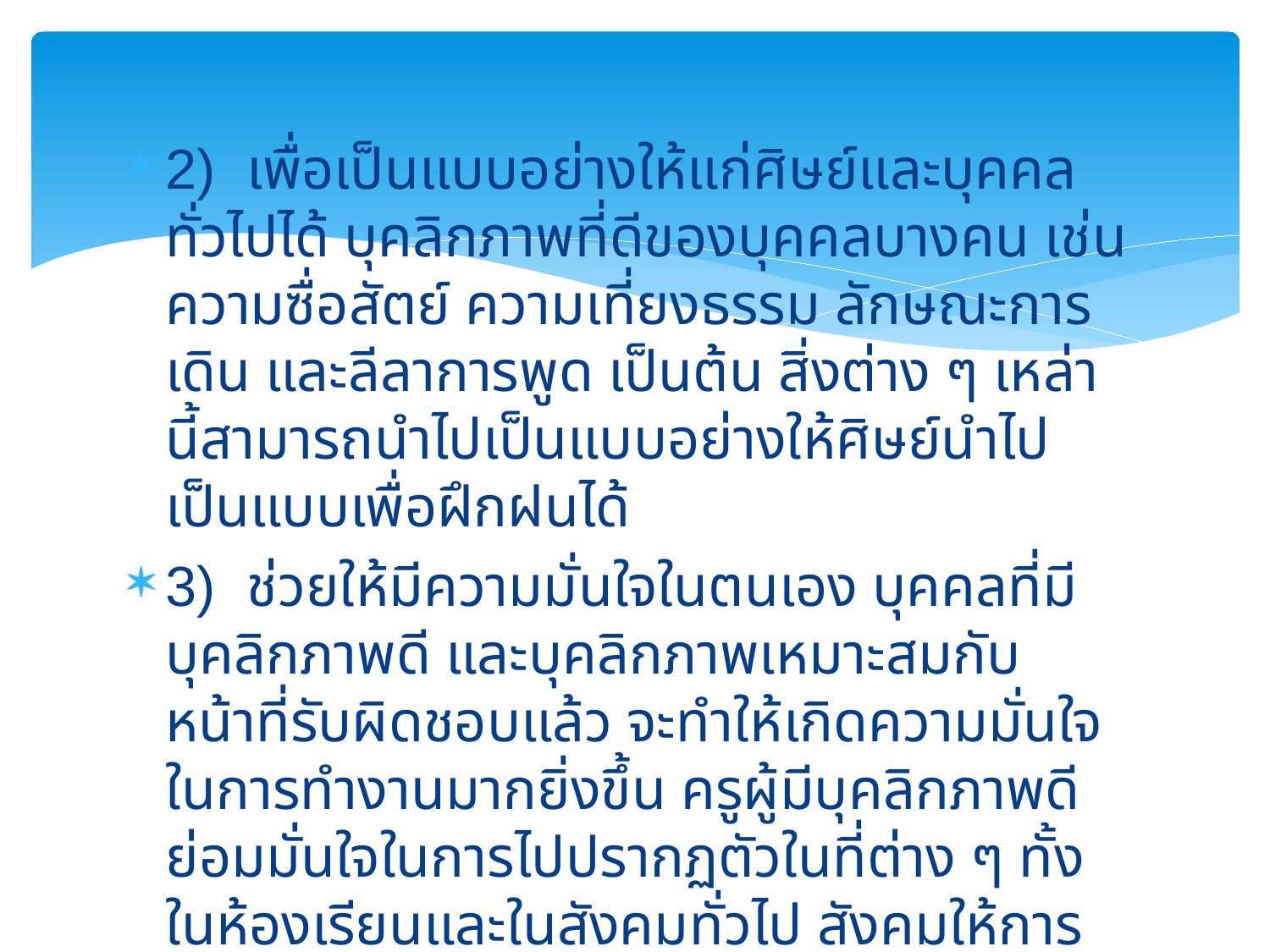

2)  เพื่อเป็นแบบอย่างให้แก่ศิษย์และบุคคลทั่วไปได้ บุคลิกภาพที่ดีของบุคคลบางคน เช่น ความซื่อสัตย์ ความเที่ยงธรรม ลักษณะการเดิน และลีลาการพูด เป็นต้น สิ่งต่าง ๆ เหล่านี้สามารถนำไปเป็นแบบอย่างให้ศิษย์นำไปเป็นแบบเพื่อฝึกฝนได้
3)  ช่วยให้มีความมั่นใจในตนเอง บุคคลที่มีบุคลิกภาพดี และบุคลิกภาพเหมาะสมกับหน้าที่รับผิดชอบแล้ว จะทำให้เกิดความมั่นใจในการทำงานมากยิ่งขึ้น ครูผู้มีบุคลิกภาพดี ย่อมมั่นใจในการไปปรากฏตัวในที่ต่าง ๆ ทั้งในห้องเรียนและในสังคมทั่วไป สังคมให้การยอมรับผู้มีบุคลิกภาพในการพูดจาดี มีความเอื้อเฟื้อเผื่อแผ่ ฯลฯ